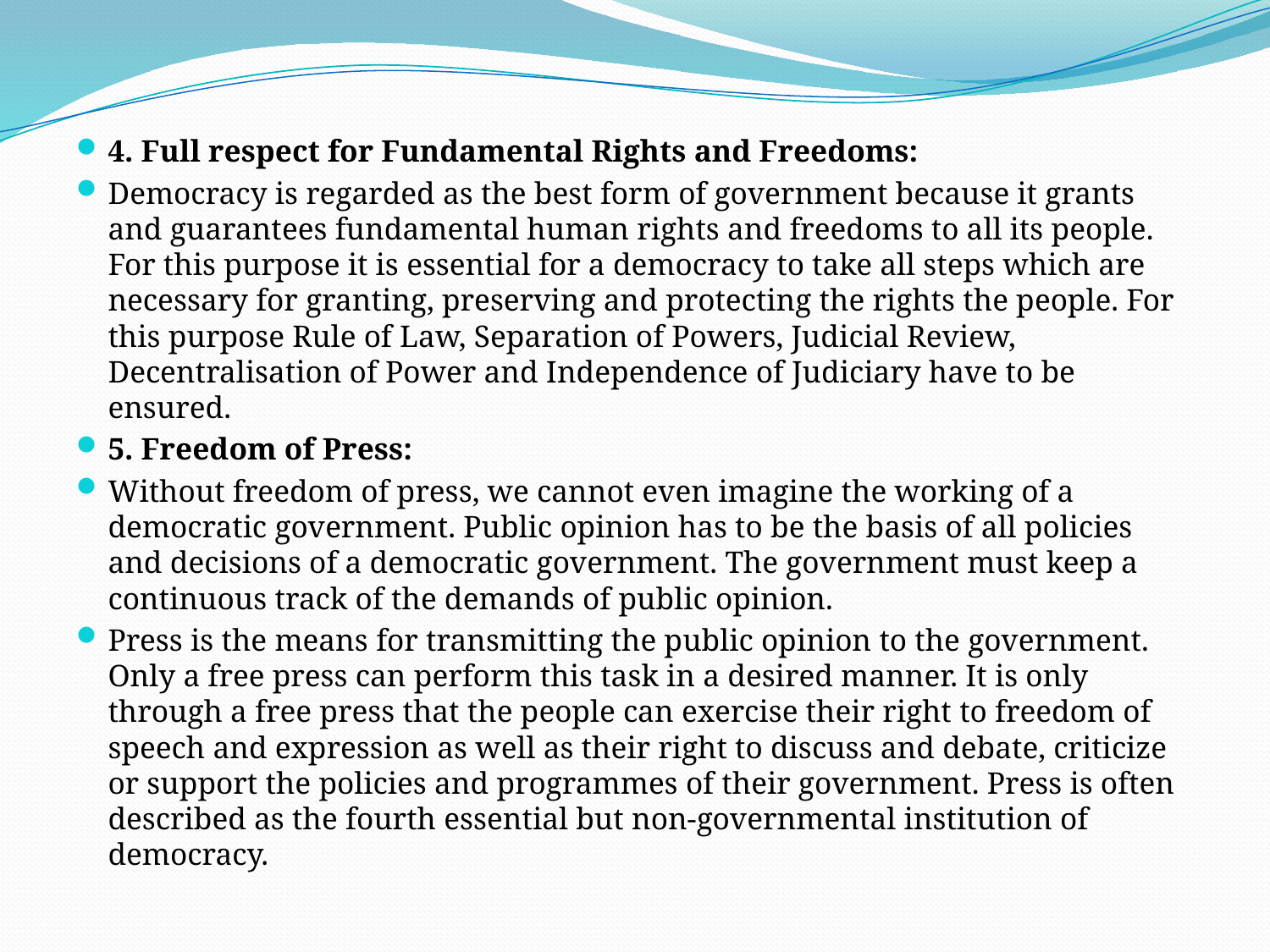

#
4. Full respect for Fundamental Rights and Freedoms:
Democracy is regarded as the best form of government because it grants and guarantees fundamental human rights and freedoms to all its people. For this purpose it is essential for a democracy to take all steps which are necessary for granting, preserving and protecting the rights the people. For this purpose Rule of Law, Separation of Powers, Judicial Review, Decentralisation of Power and Independence of Judiciary have to be ensured.
5. Freedom of Press:
Without freedom of press, we cannot even imagine the working of a democratic government. Public opinion has to be the basis of all policies and decisions of a democratic government. The government must keep a continuous track of the demands of public opinion.
Press is the means for transmitting the public opinion to the government. Only a free press can perform this task in a desired manner. It is only through a free press that the people can exercise their right to freedom of speech and expression as well as their right to discuss and debate, criticize or support the policies and programmes of their government. Press is often described as the fourth essential but non-governmental institution of democracy.